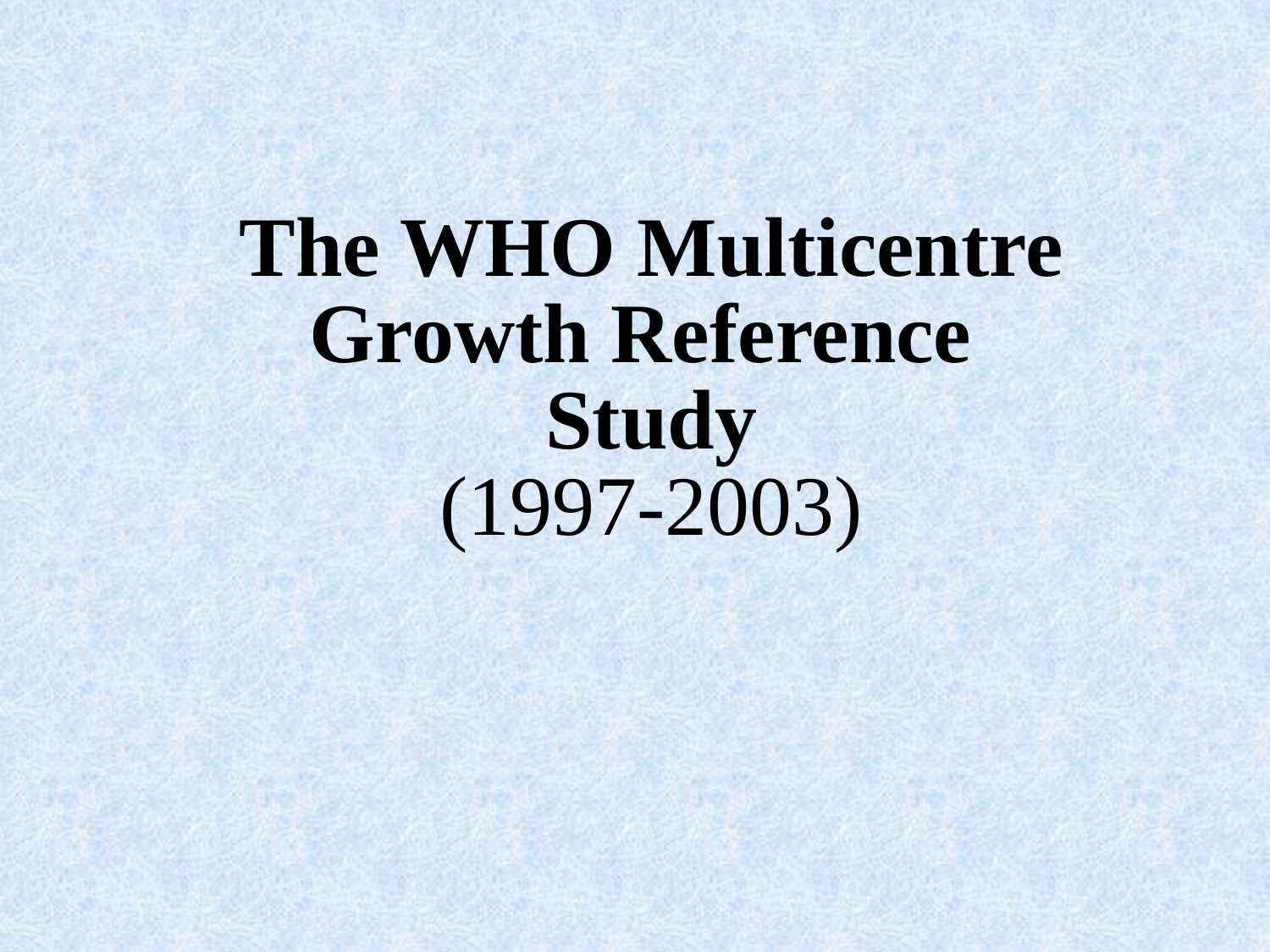

The WHO Multicentre Growth Reference
Study
(1997-2003)